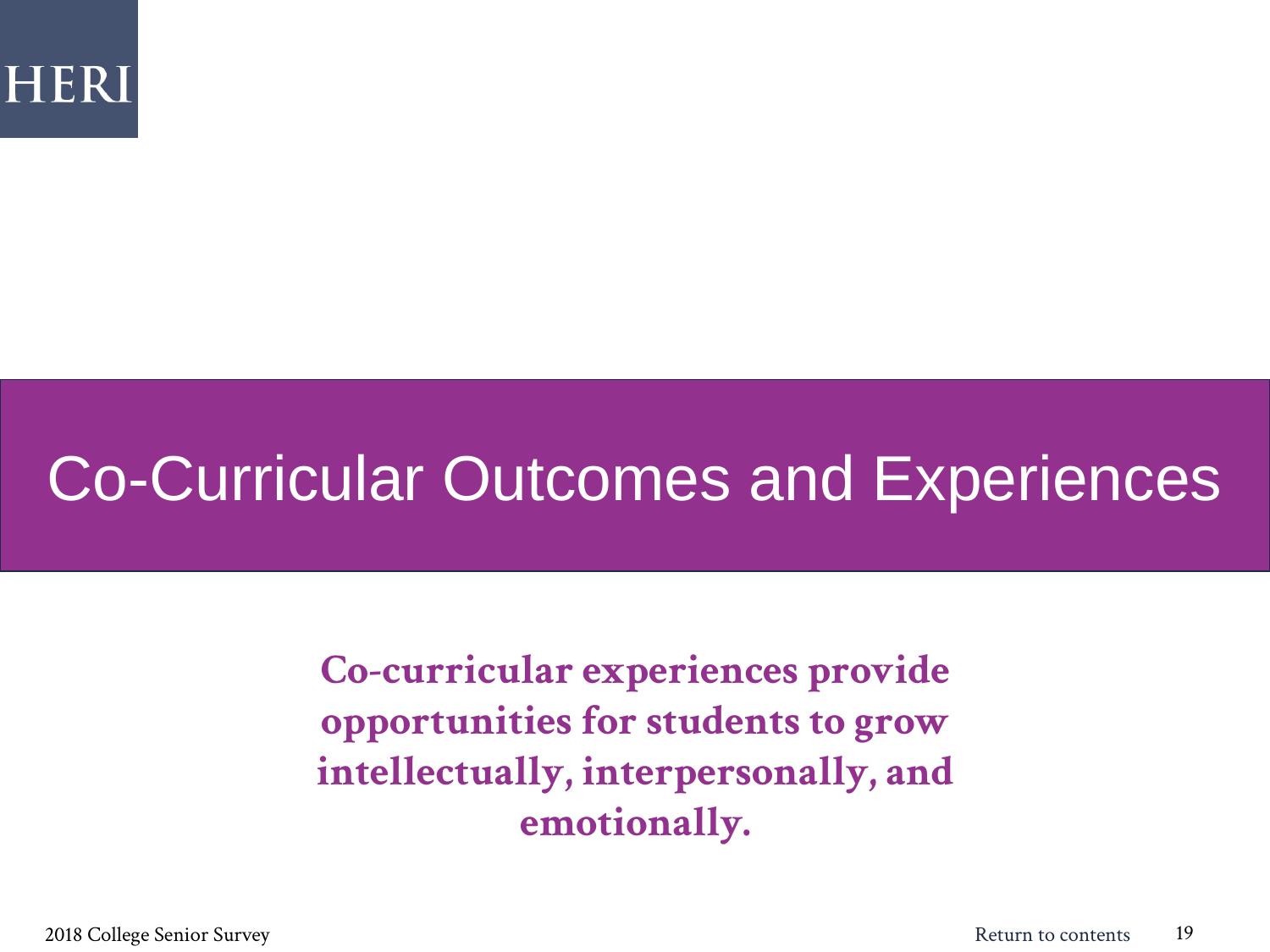

# Co-Curricular Outcomes and Experiences
Co-curricular experiences provide opportunities for students to grow intellectually, interpersonally, and emotionally.
2018 College Senior Survey
19